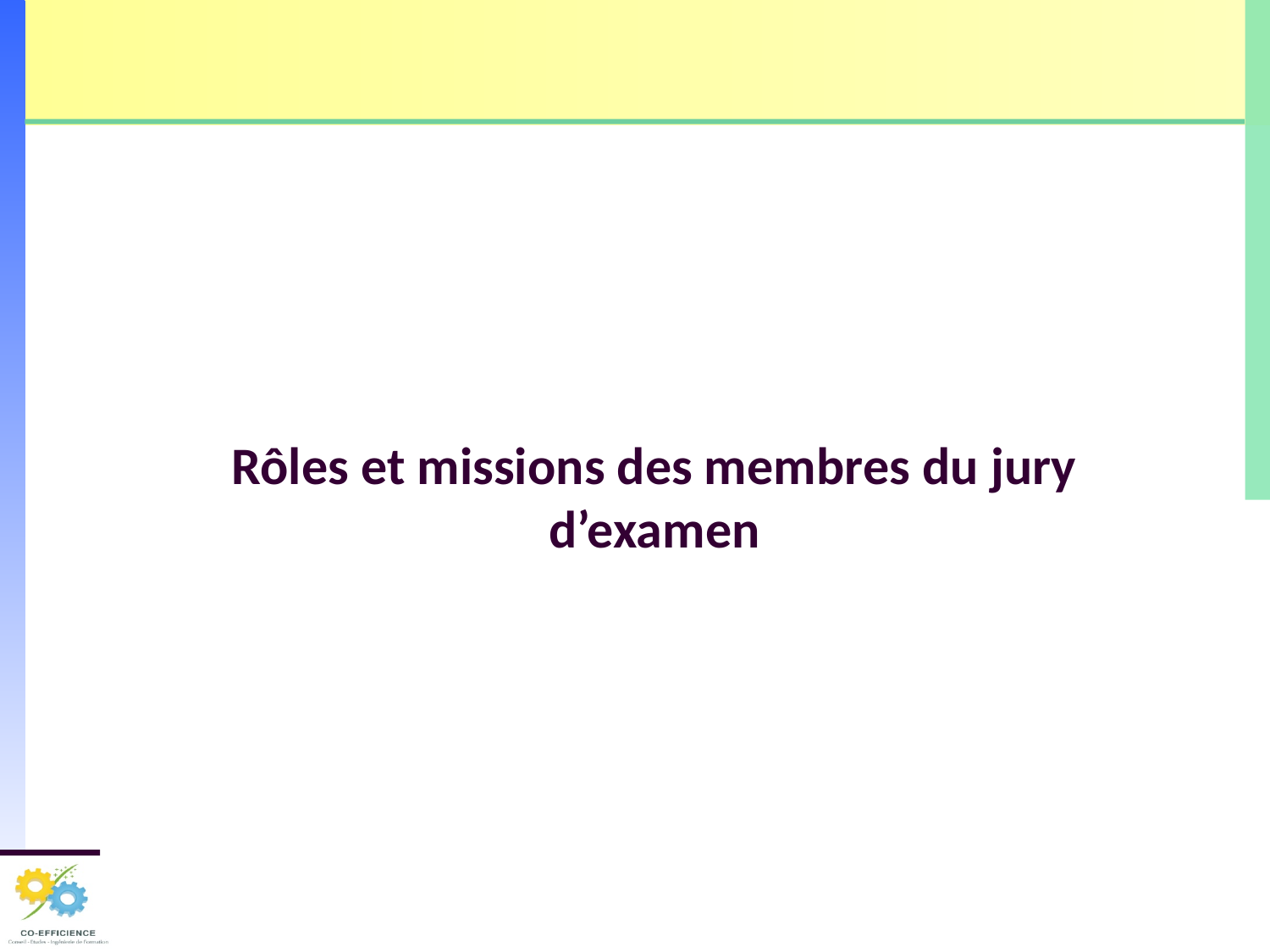

# Rôles et missions des membres du jury d’examen